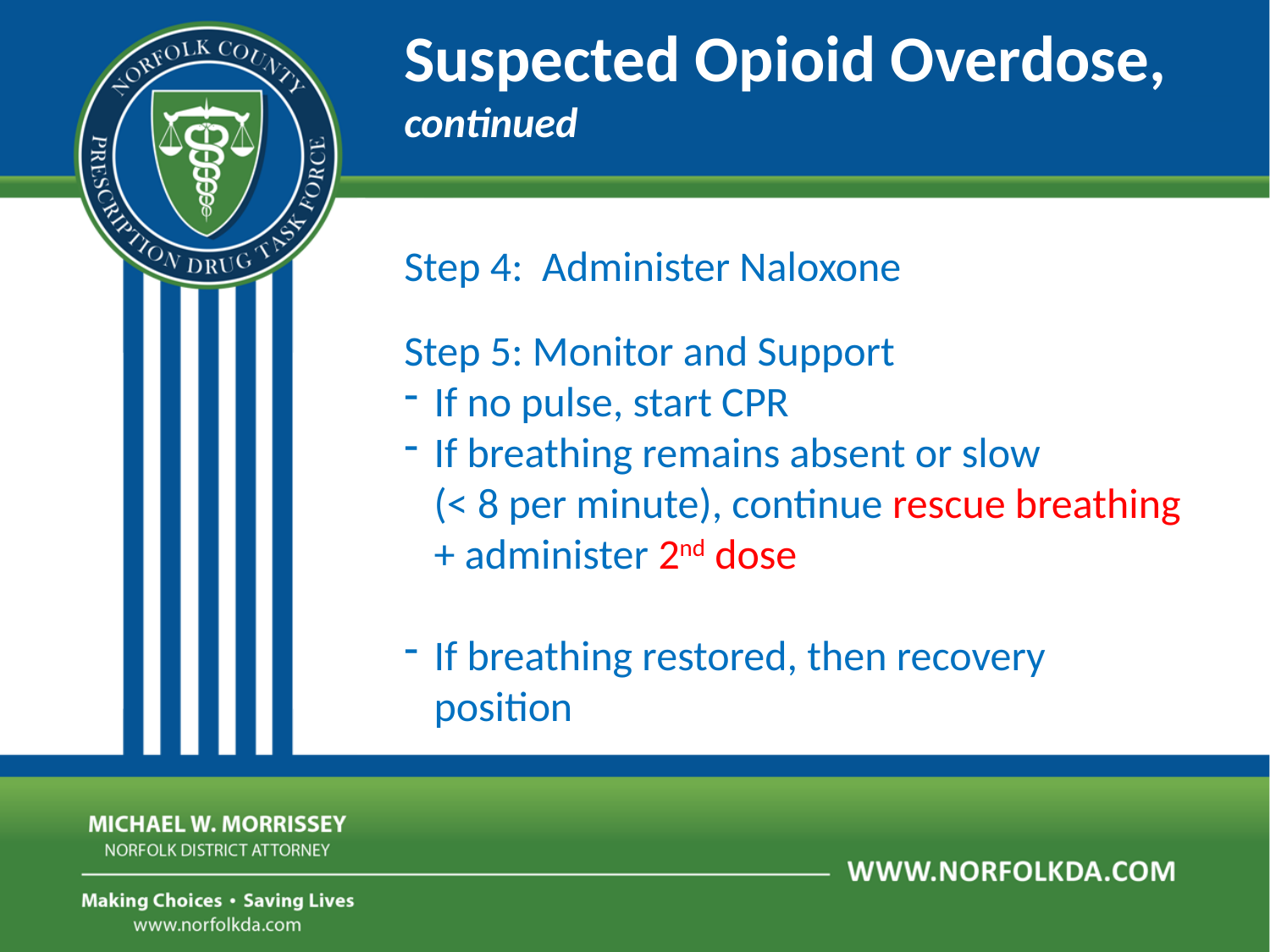

Suspected Opioid Overdose, continued
Step 4:  Administer Naloxone
Step 5: Monitor and Support
If no pulse, start CPR
If breathing remains absent or slow
(< 8 per minute), continue rescue breathing + administer 2nd dose
If breathing restored, then recovery  position